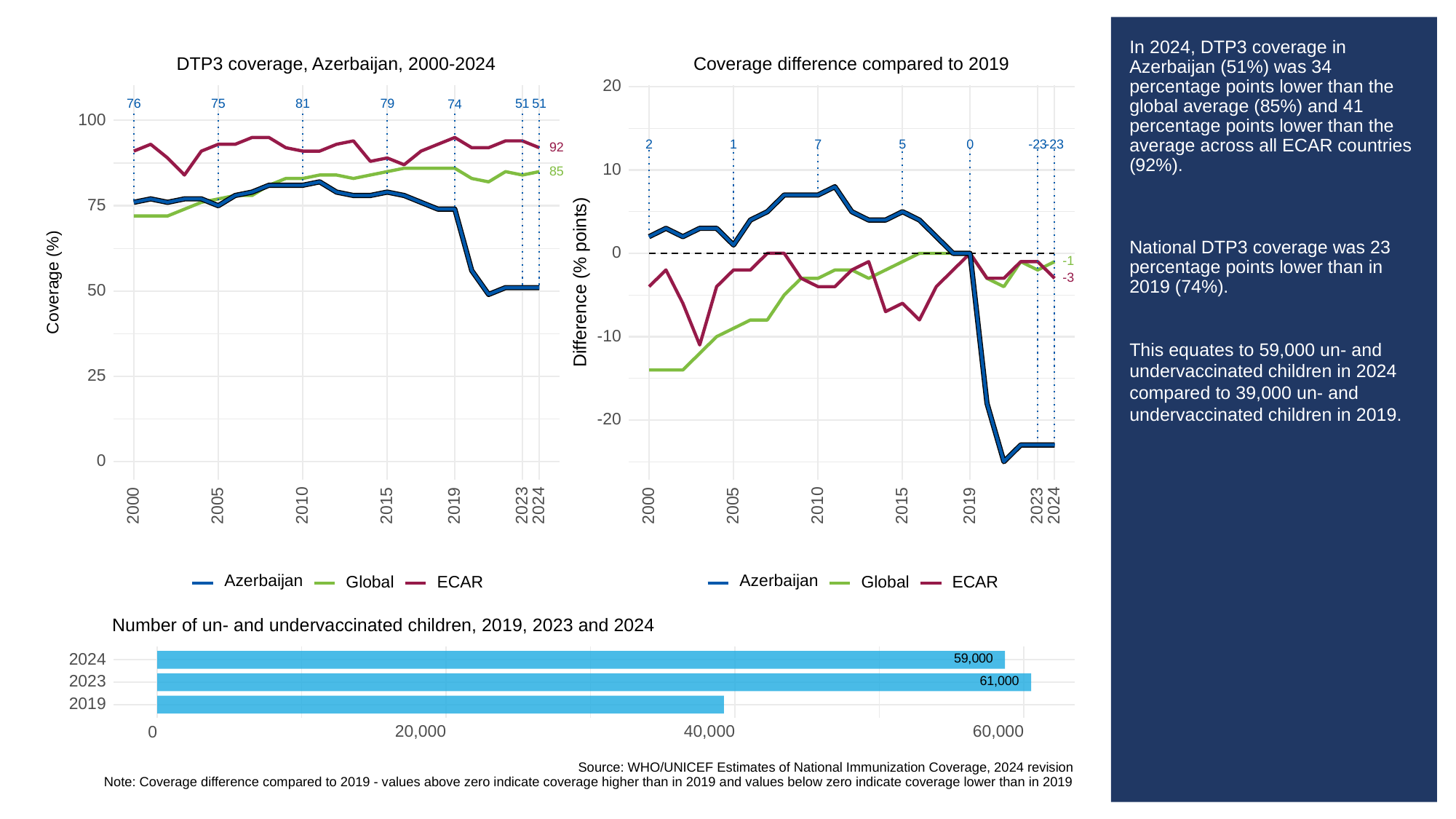

# In 2024, DTP3 coverage in Azerbaijan (51%) was 34 percentage points lower than the global average (85%) and 41 percentage points lower than the average across all ECAR countries (92%).

National DTP3 coverage was 23 percentage points lower than in 2019 (74%).

This equates to 59,000 un- and undervaccinated children in 2024 compared to 39,000 un- and undervaccinated children in 2019.

Coverage difference compared to 2019
DTP3 coverage, Azerbaijan, 2000-2024
20

76
81
79
51
51
75
74

100

-23
-23
0
2
1
5
7
92

10
85

75

0

-1
-3
Difference (% points)
Coverage (%)
50

-10

25

-20

0

2023
2023
2000
2005
2010
2015
2019
2024
2000
2005
2010
2015
2019
2024
Azerbaijan
Azerbaijan
Global
ECAR
Global
ECAR

Number of un- and undervaccinated children, 2019, 2023 and 2024

59,000
2024

61,000
2023

2019

20,000
40,000
60,000
0
Source: WHO/UNICEF Estimates of National Immunization Coverage, 2024 revision
Note: Coverage difference compared to 2019 - values above zero indicate coverage higher than in 2019 and values below zero indicate coverage lower than in 2019